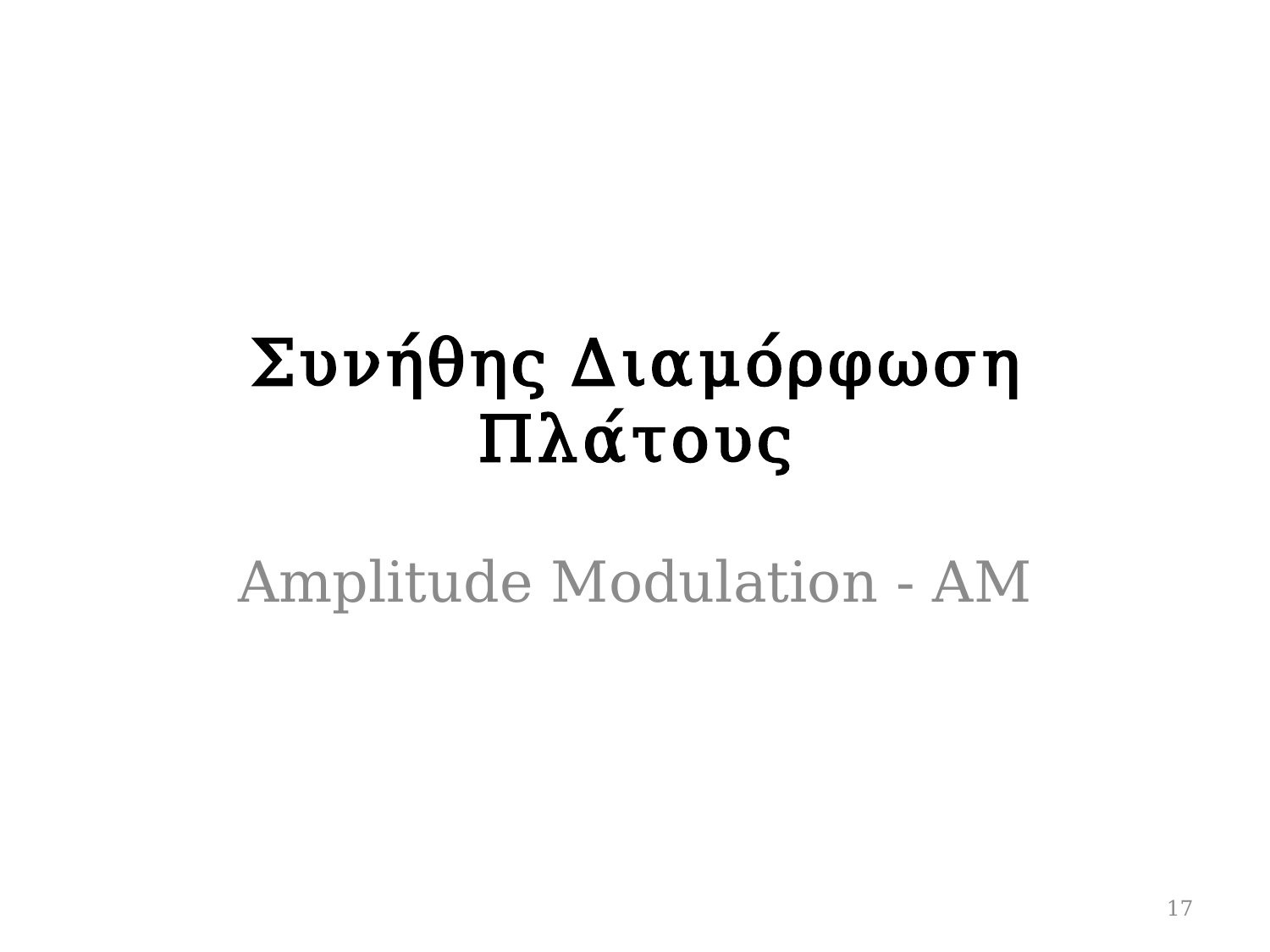

# Συνήθης Διαμόρφωση Πλάτους
Amplitude Modulation - AM
17